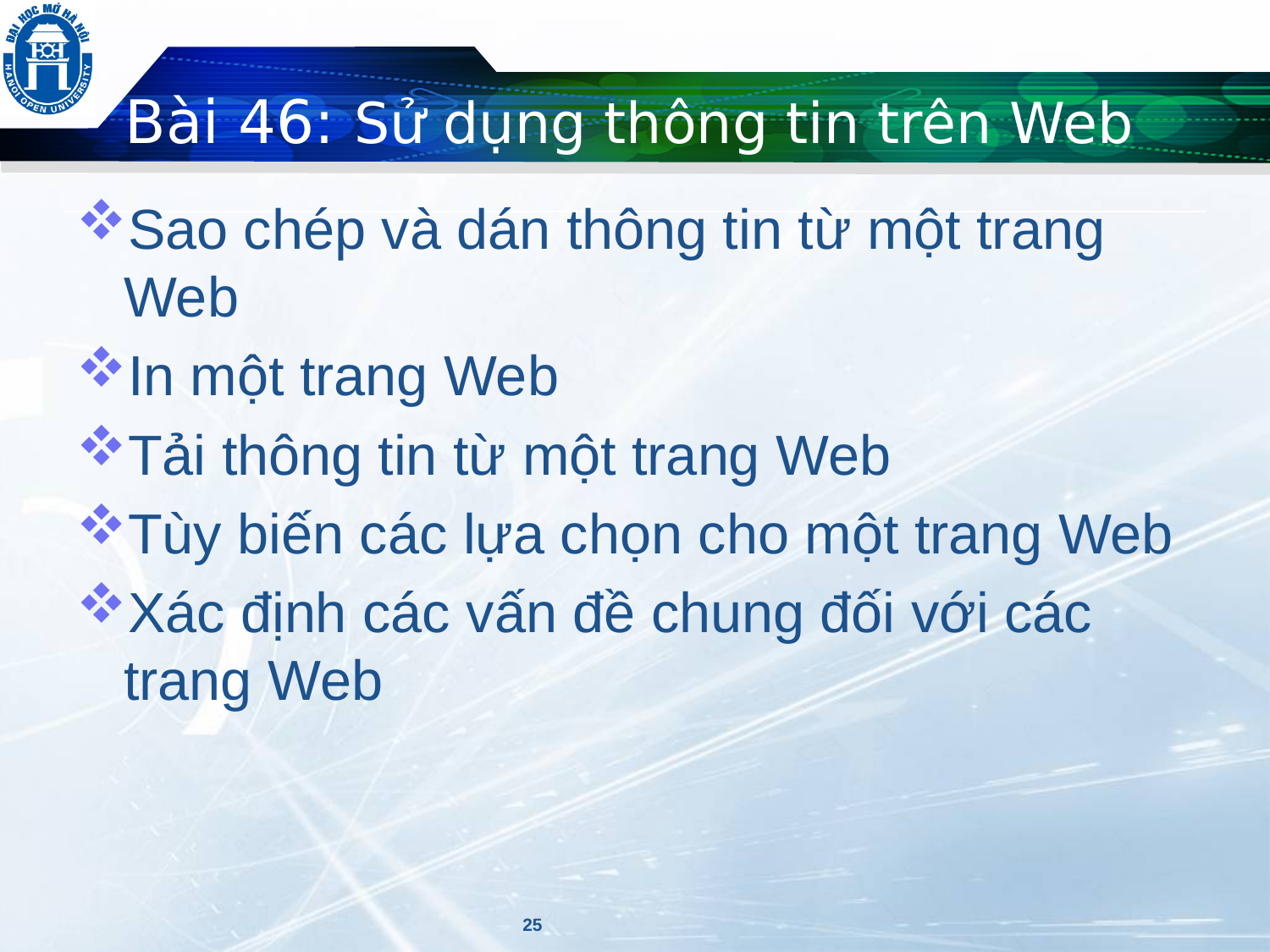

# Bài 46: Sử dụng thông tin trên Web
Sao chép và dán thông tin từ một trang Web
In một trang Web
Tải thông tin từ một trang Web
Tùy biến các lựa chọn cho một trang Web
Xác định các vấn đề chung đối với các trang Web

25